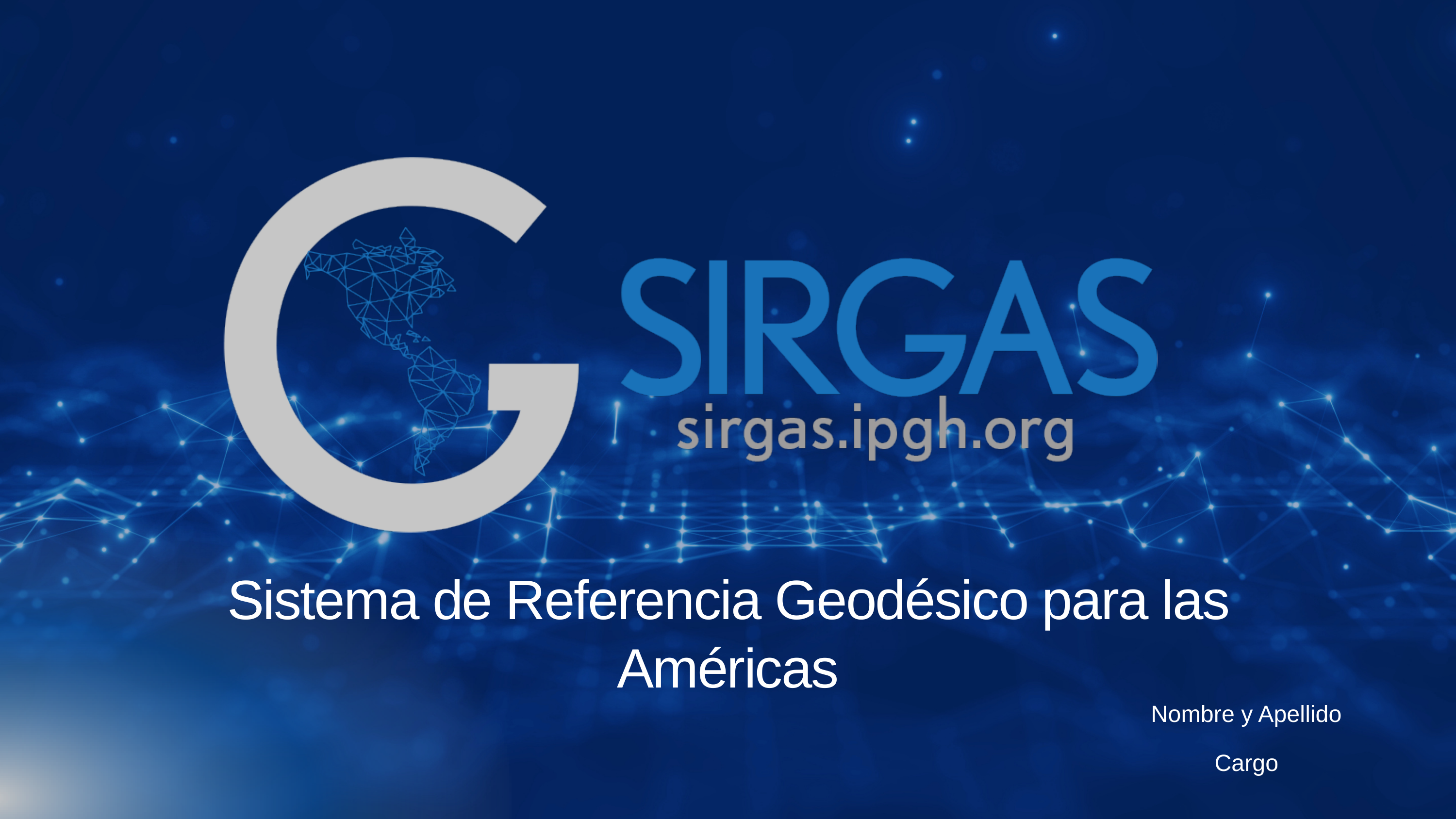

Sistema de Referencia Geodésico para las Américas
Nombre y Apellido
Cargo